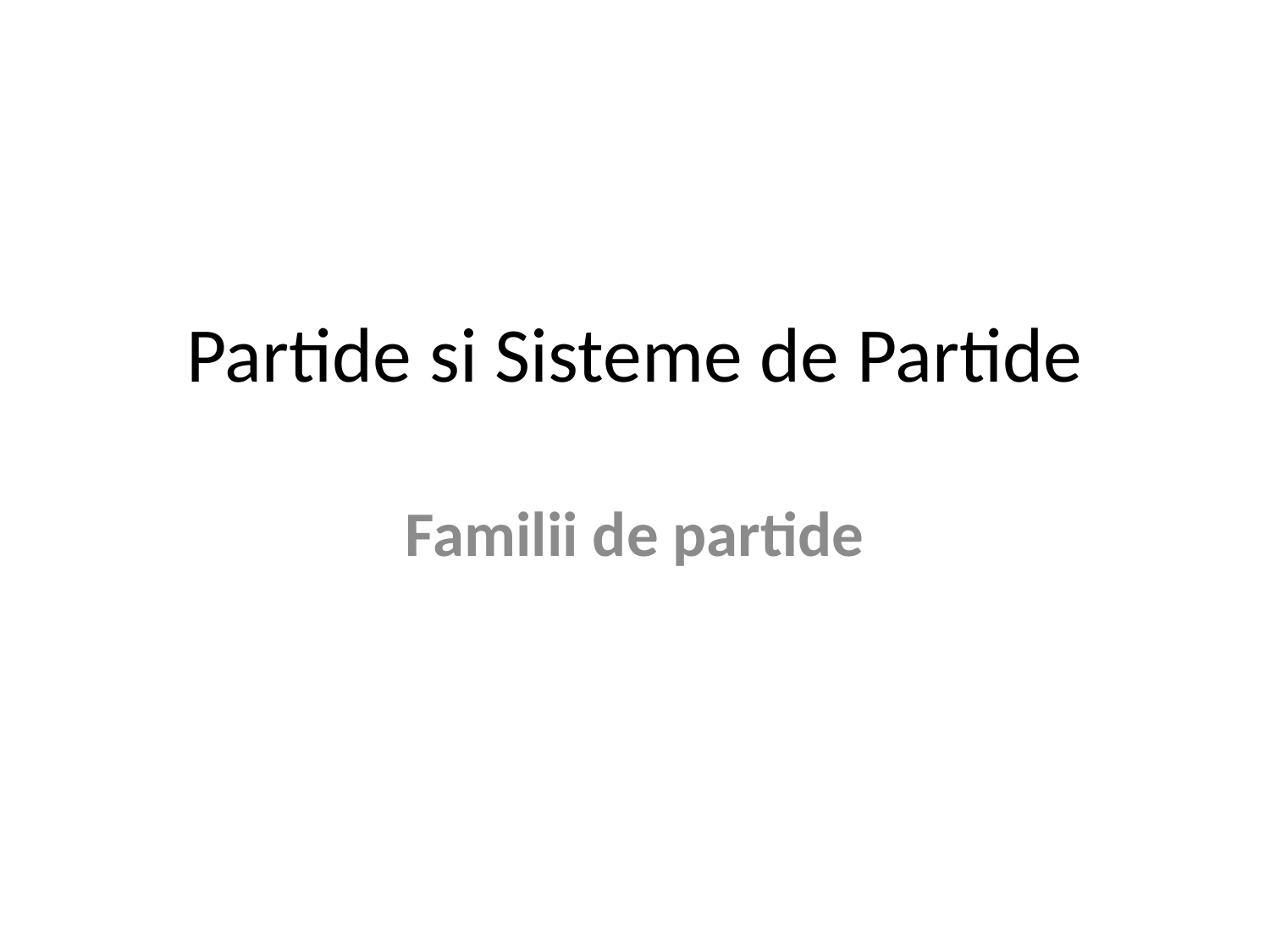

# Partide si Sisteme de Partide
Familii de partide